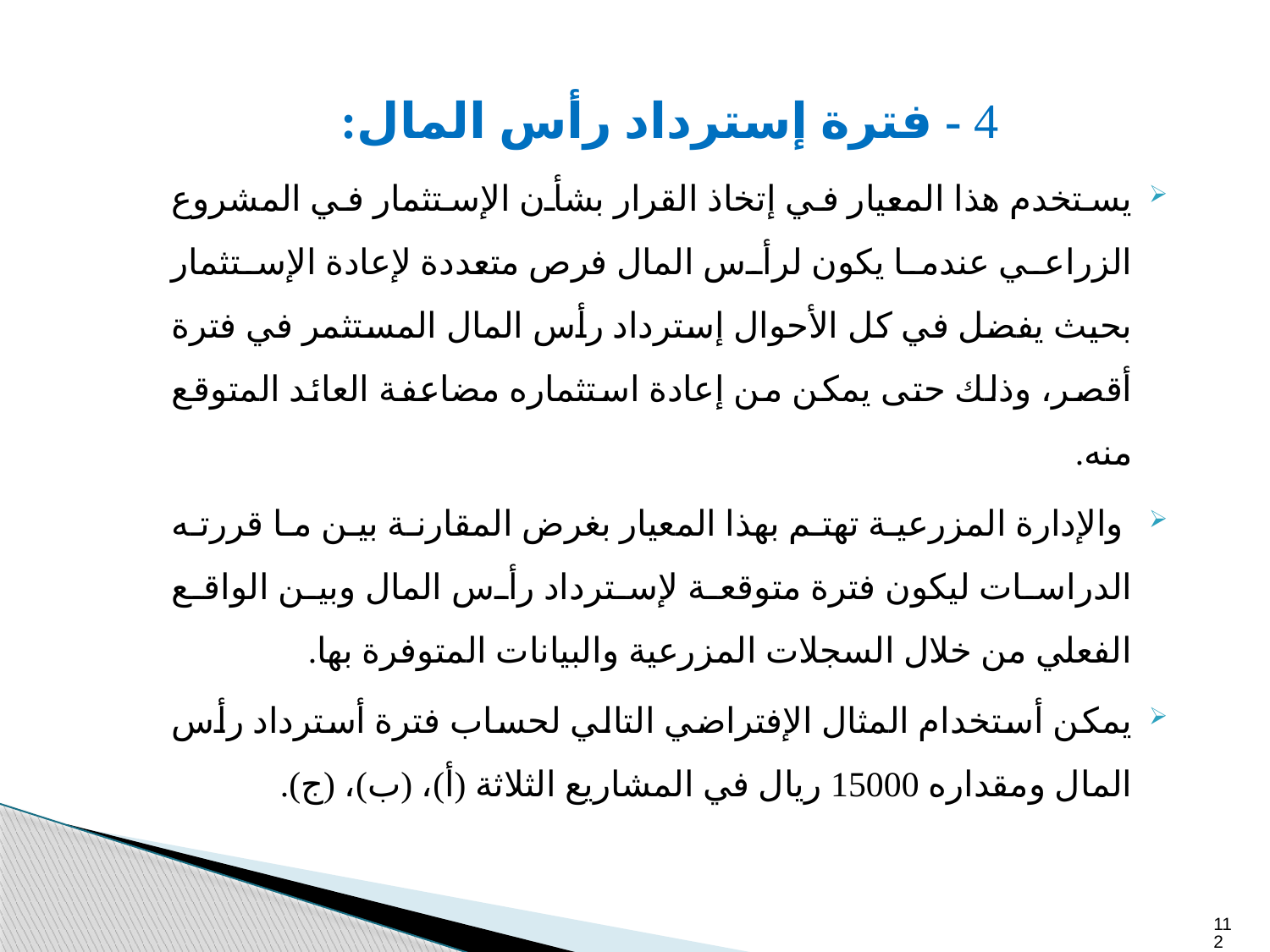

4 - فترة إسترداد رأس المال:
يستخدم هذا المعيار في إتخاذ القرار بشأن الإستثمار في المشروع الزراعي عندما يكون لرأس المال فرص متعددة لإعادة الإستثمار بحيث يفضل في كل الأحوال إسترداد رأس المال المستثمر في فترة أقصر، وذلك حتى يمكن من إعادة استثماره مضاعفة العائد المتوقع منه.
 والإدارة المزرعية تهتم بهذا المعيار بغرض المقارنة بين ما قررته الدراسات ليكون فترة متوقعة لإسترداد رأس المال وبين الواقع الفعلي من خلال السجلات المزرعية والبيانات المتوفرة بها.
يمكن أستخدام المثال الإفتراضي التالي لحساب فترة أسترداد رأس المال ومقداره 15000 ريال في المشاريع الثلاثة (أ)، (ب)، (ج).
112